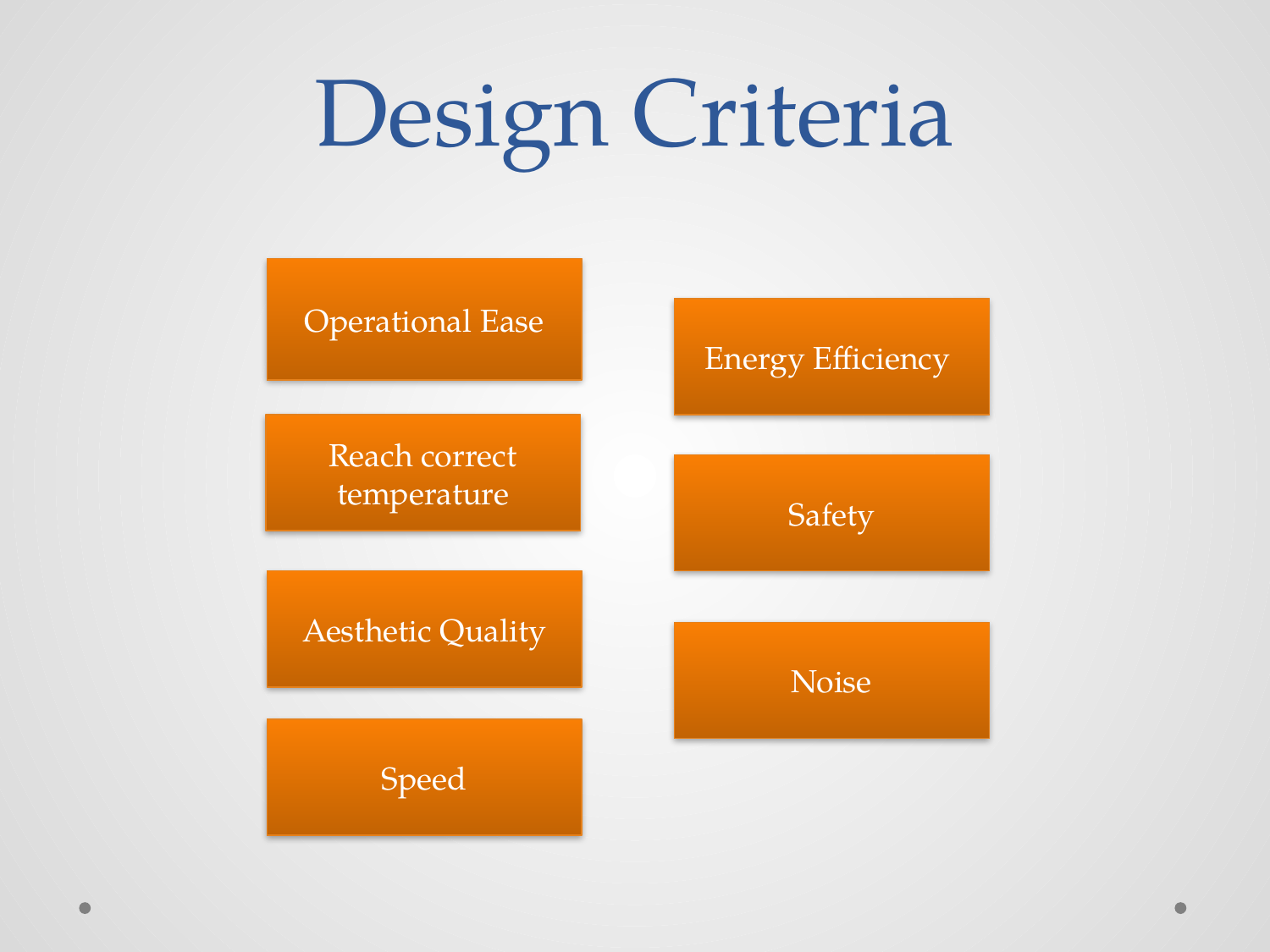

# Design Criteria
Operational Ease
Energy Efficiency
Reach correct temperature
Safety
Aesthetic Quality
Noise
Speed